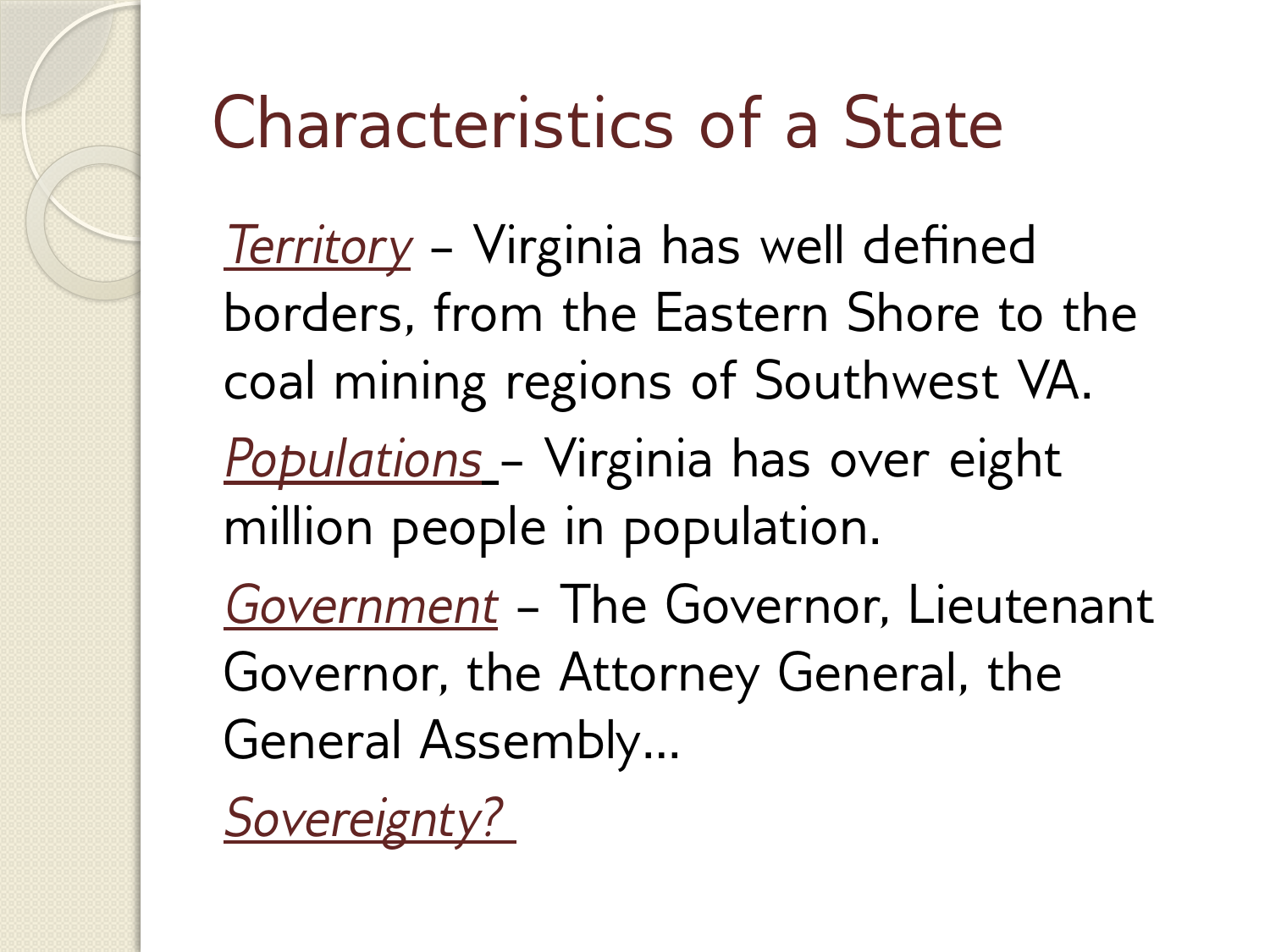

# Characteristics of a State
Territory – Virginia has well defined borders, from the Eastern Shore to the coal mining regions of Southwest VA.
Populations – Virginia has over eight million people in population.
Government – The Governor, Lieutenant Governor, the Attorney General, the General Assembly…
Sovereignty?